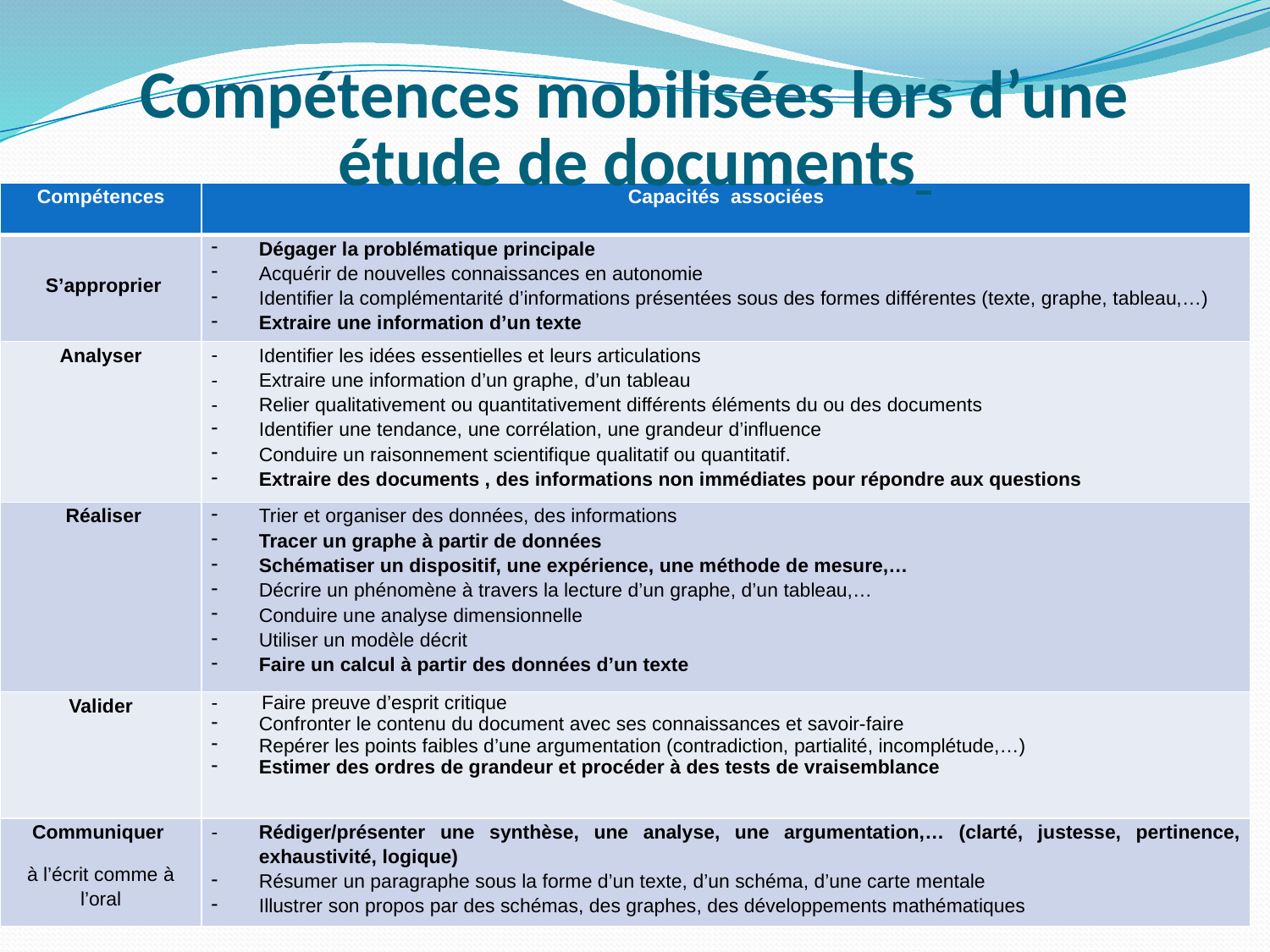

# Compétences mobilisées lors d’une étude de documents
| Compétences | Capacités associées |
| --- | --- |
| S’approprier | Dégager la problématique principale Acquérir de nouvelles connaissances en autonomie Identifier la complémentarité d’informations présentées sous des formes différentes (texte, graphe, tableau,…) Extraire une information d’un texte |
| Analyser | Identifier les idées essentielles et leurs articulations Extraire une information d’un graphe, d’un tableau Relier qualitativement ou quantitativement différents éléments du ou des documents Identifier une tendance, une corrélation, une grandeur d’influence Conduire un raisonnement scientifique qualitatif ou quantitatif. Extraire des documents , des informations non immédiates pour répondre aux questions |
| Réaliser | Trier et organiser des données, des informations Tracer un graphe à partir de données Schématiser un dispositif, une expérience, une méthode de mesure,… Décrire un phénomène à travers la lecture d’un graphe, d’un tableau,… Conduire une analyse dimensionnelle Utiliser un modèle décrit Faire un calcul à partir des données d’un texte |
| Valider | - Faire preuve d’esprit critique Confronter le contenu du document avec ses connaissances et savoir-faire Repérer les points faibles d’une argumentation (contradiction, partialité, incomplétude,…) Estimer des ordres de grandeur et procéder à des tests de vraisemblance |
| Communiquer à l’écrit comme à l’oral | Rédiger/présenter une synthèse, une analyse, une argumentation,… (clarté, justesse, pertinence, exhaustivité, logique) Résumer un paragraphe sous la forme d’un texte, d’un schéma, d’une carte mentale Illustrer son propos par des schémas, des graphes, des développements mathématiques |